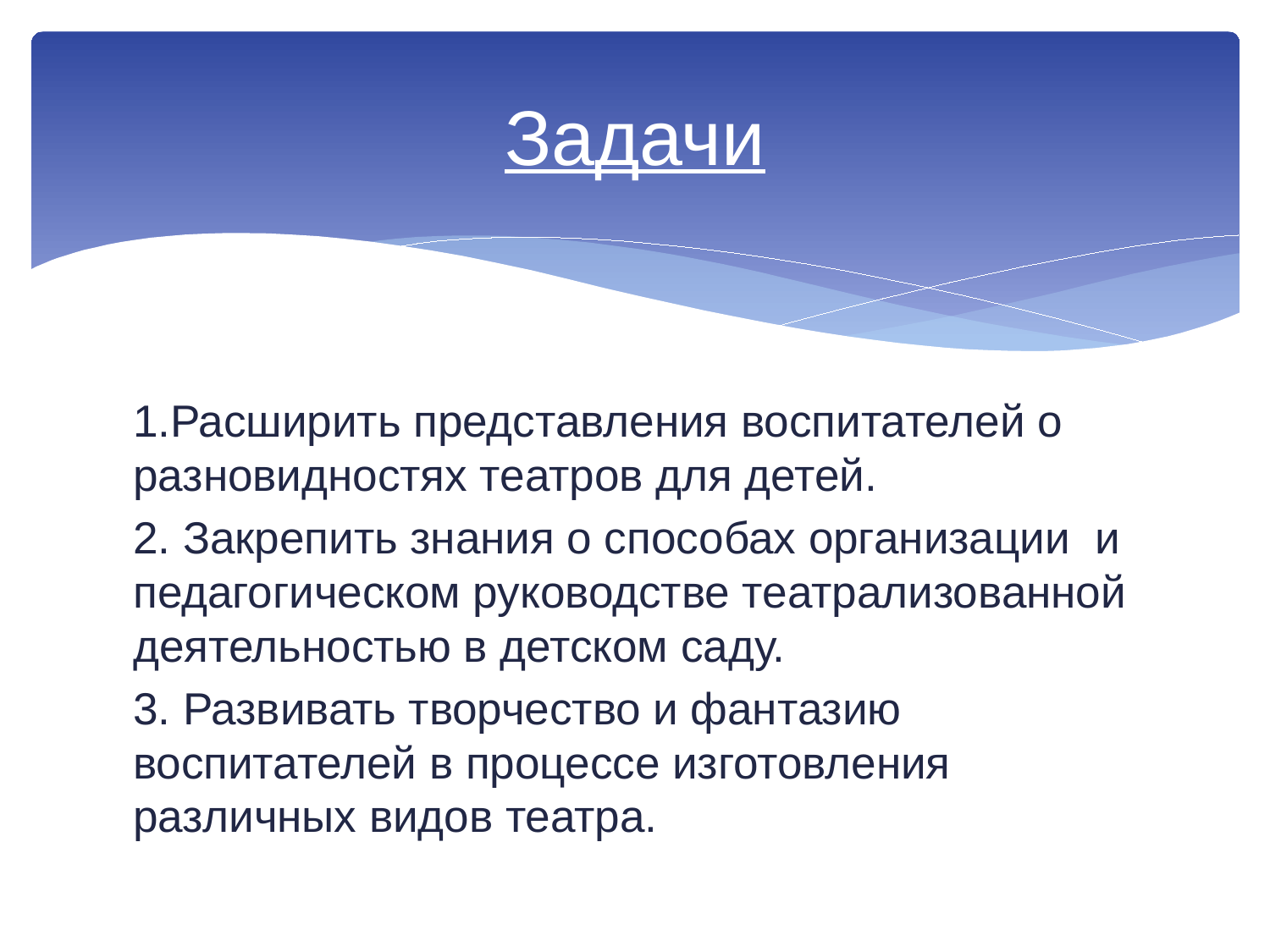

# Задачи
1.Расширить представления воспитателей о разновидностях театров для детей.
2. Закрепить знания о способах организации  и педагогическом руководстве театрализованной деятельностью в детском саду.
3. Развивать творчество и фантазию воспитателей в процессе изготовления различных видов театра.